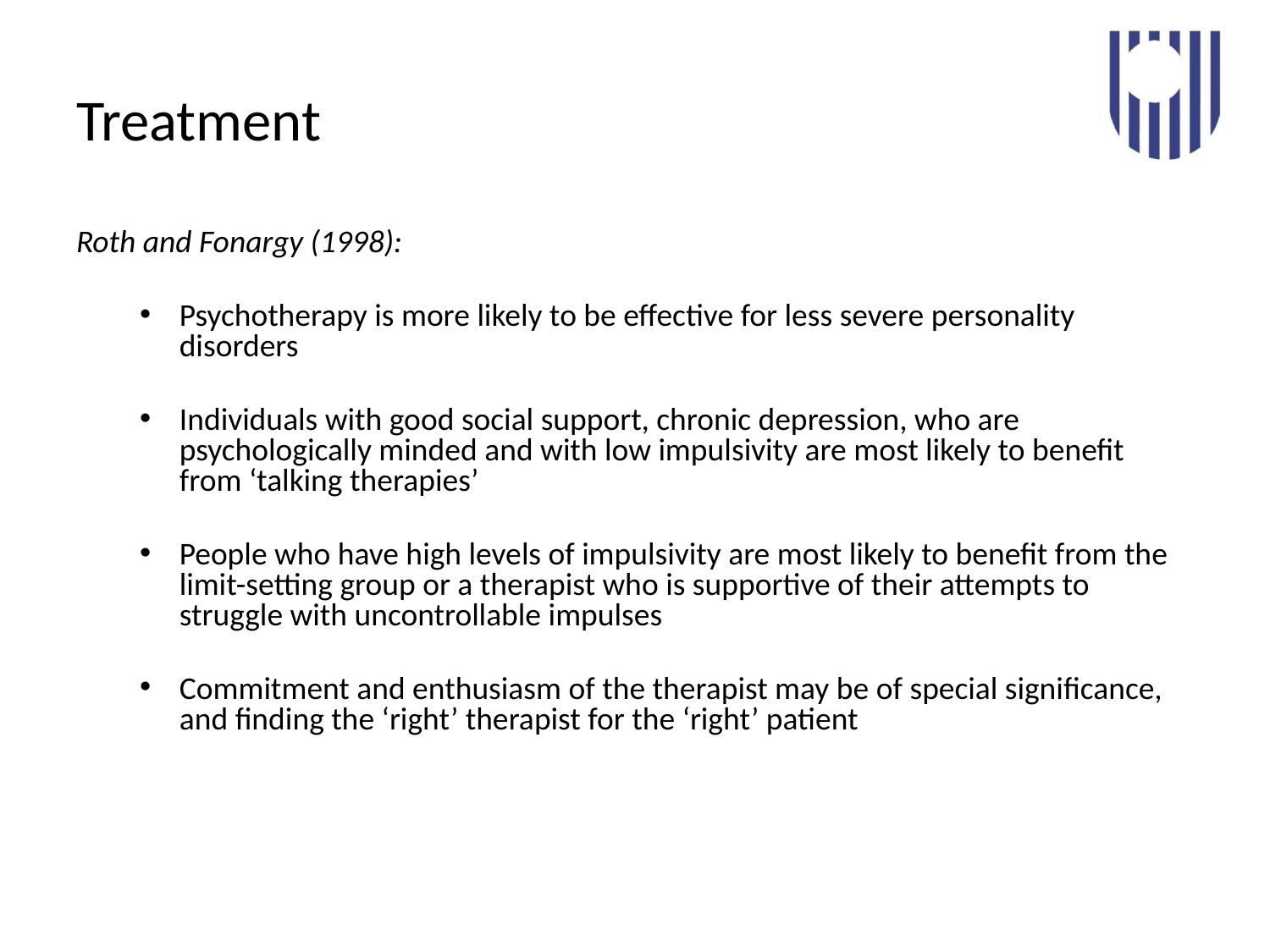

# Treatment
Roth and Fonargy (1998):

Psychotherapy is more likely to be effective for less severe personality disorders

Individuals with good social support, chronic depression, who are psychologically minded and with low impulsivity are most likely to benefit from ‘talking therapies’

People who have high levels of impulsivity are most likely to benefit from the limit-setting group or a therapist who is supportive of their attempts to struggle with uncontrollable impulses

Commitment and enthusiasm of the therapist may be of special significance, and finding the ‘right’ therapist for the ‘right’ patient